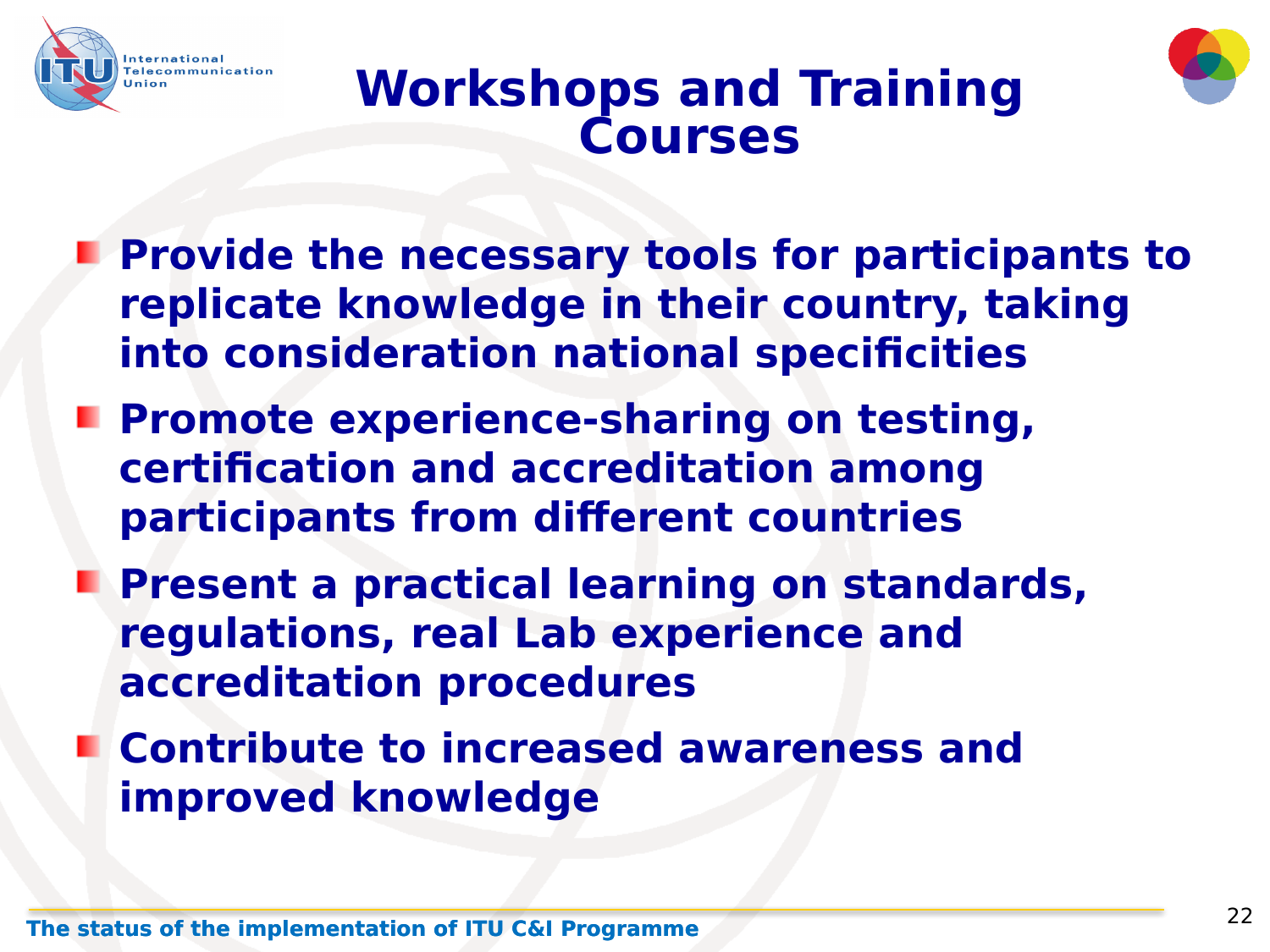

Workshops and Training Courses
Provide the necessary tools for participants to replicate knowledge in their country, taking into consideration national specificities
Promote experience-sharing on testing, certification and accreditation among  participants from different countries
Present a practical learning on standards, regulations, real Lab experience and  accreditation procedures
Contribute to increased awareness and improved knowledge

22